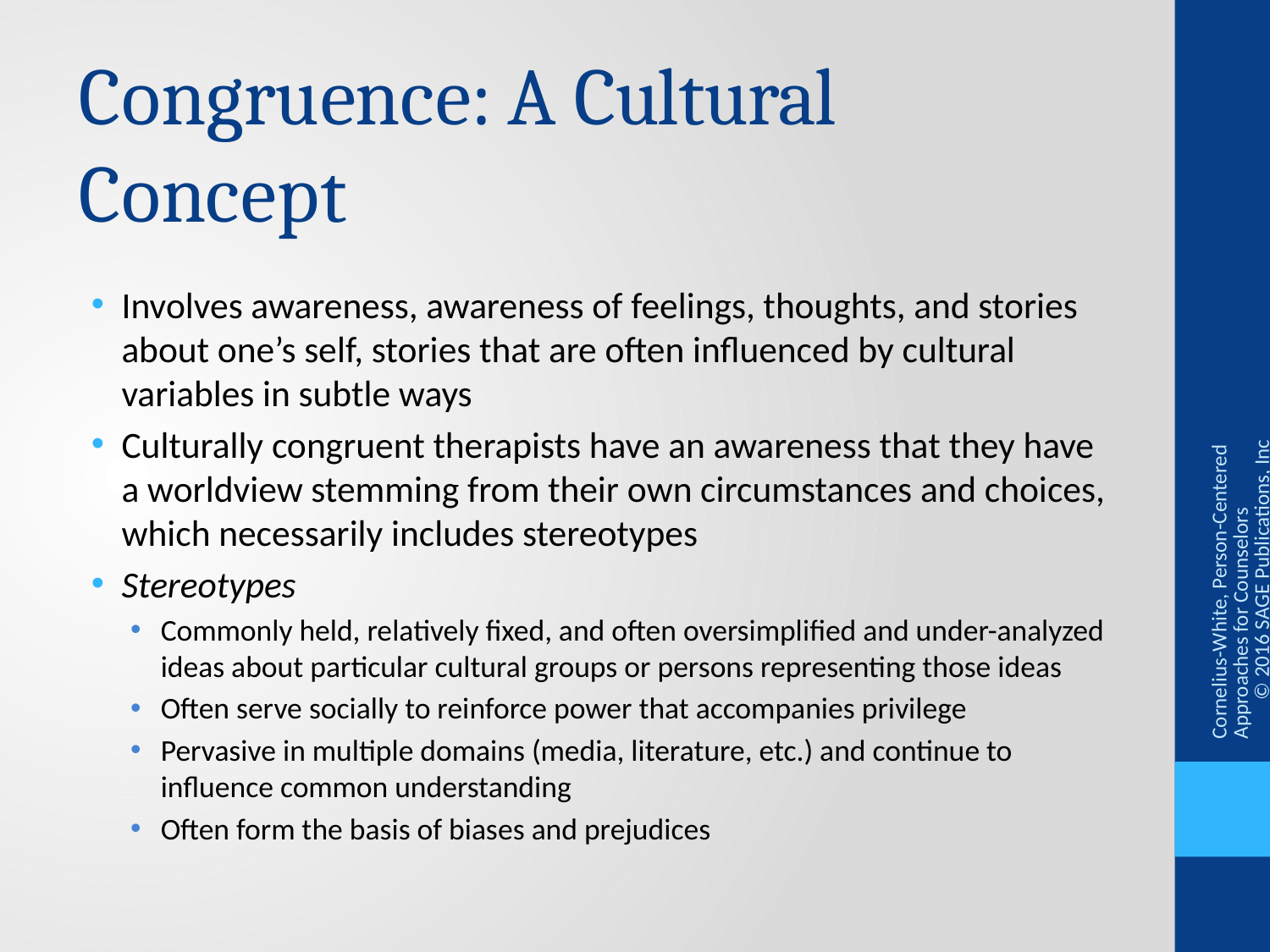

# Congruence: A Cultural Concept
Involves awareness, awareness of feelings, thoughts, and stories about one’s self, stories that are often influenced by cultural variables in subtle ways
Culturally congruent therapists have an awareness that they have a worldview stemming from their own circumstances and choices, which necessarily includes stereotypes
Stereotypes
Commonly held, relatively fixed, and often oversimplified and under-analyzed ideas about particular cultural groups or persons representing those ideas
Often serve socially to reinforce power that accompanies privilege
Pervasive in multiple domains (media, literature, etc.) and continue to influence common understanding
Often form the basis of biases and prejudices

Cornelius-White, Person-Centered Approaches for Counselors                      © 2016 SAGE Publications, Inc.